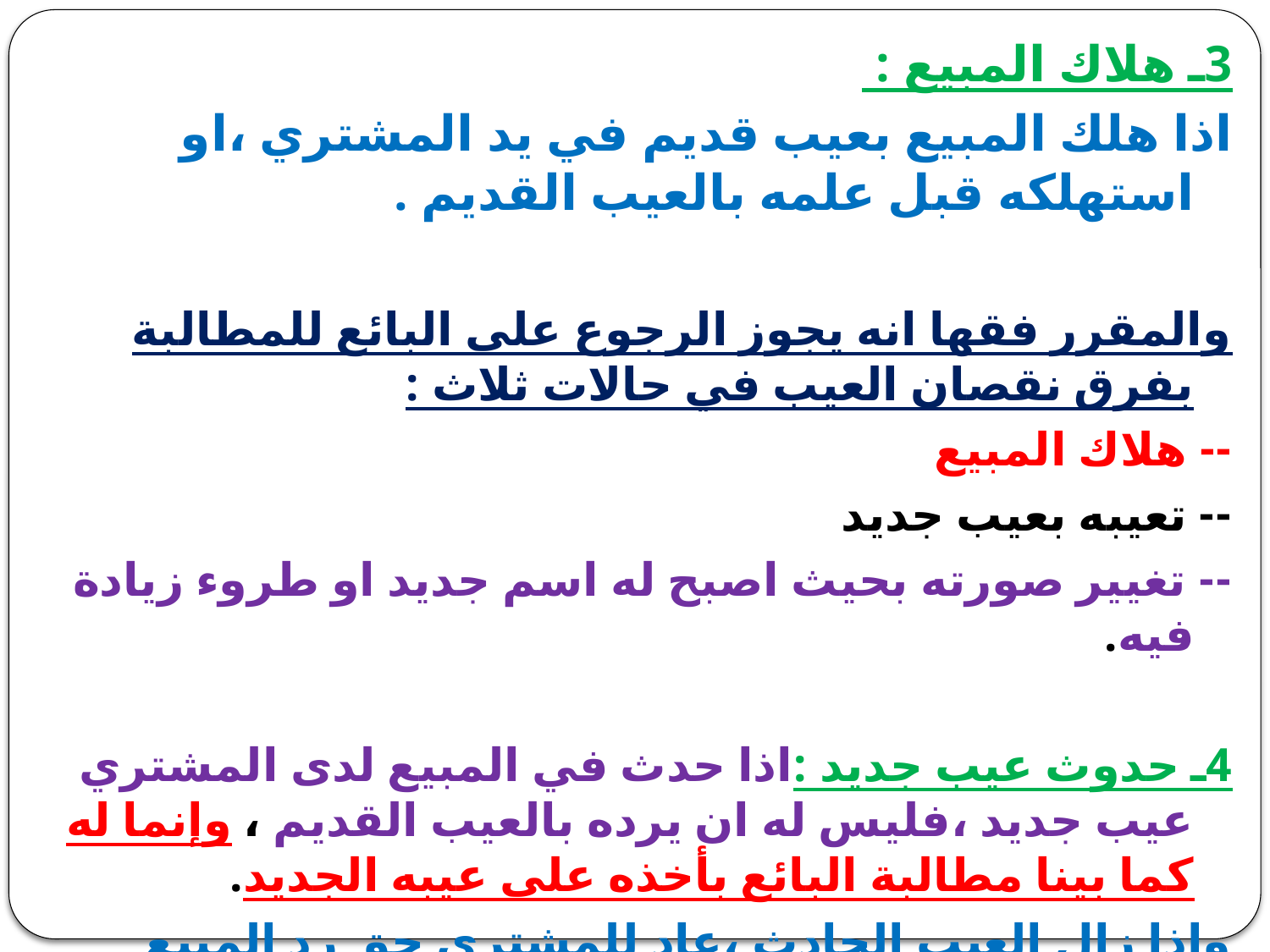

3ـ هلاك المبيع :
اذا هلك المبيع بعيب قديم في يد المشتري ،او استهلكه قبل علمه بالعيب القديم .

والمقرر فقها انه يجوز الرجوع على البائع للمطالبة بفرق نقصان العيب في حالات ثلاث :
-- هلاك المبيع
-- تعيبه بعيب جديد
-- تغيير صورته بحيث اصبح له اسم جديد او طروء زيادة فيه.

4ـ حدوث عيب جديد :اذا حدث في المبيع لدى المشتري عيب جديد ،فليس له ان يرده بالعيب القديم ، وإنما له كما بينا مطالبة البائع بأخذه على عيبه الجديد.
واذا زال العيب الحادث ،عاد للمشتري حق رد المبيع على البائع بالعيب القديم .